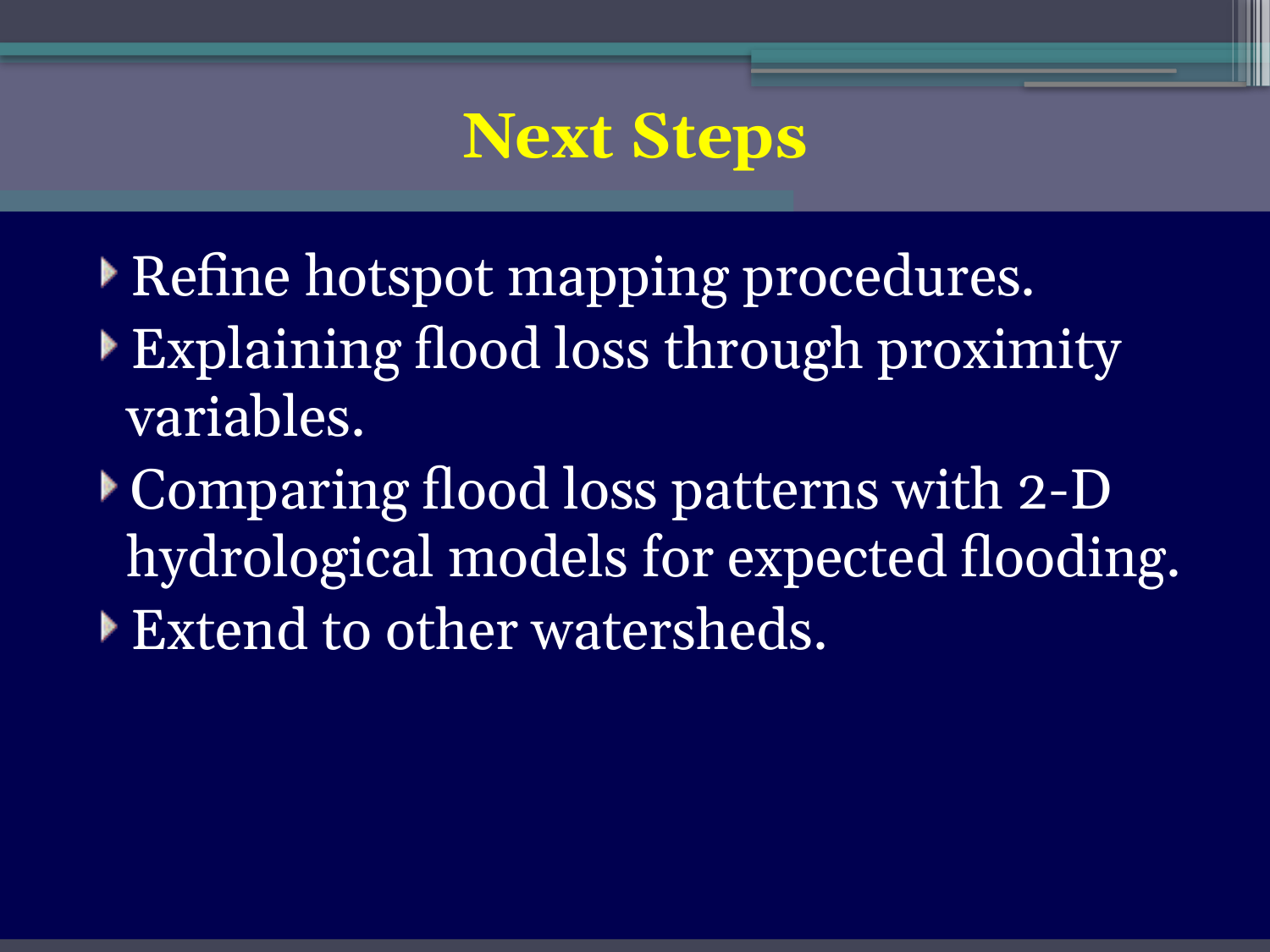

# Next Steps
Refine hotspot mapping procedures.
Explaining flood loss through proximity variables.
Comparing flood loss patterns with 2-D hydrological models for expected flooding.
Extend to other watersheds.